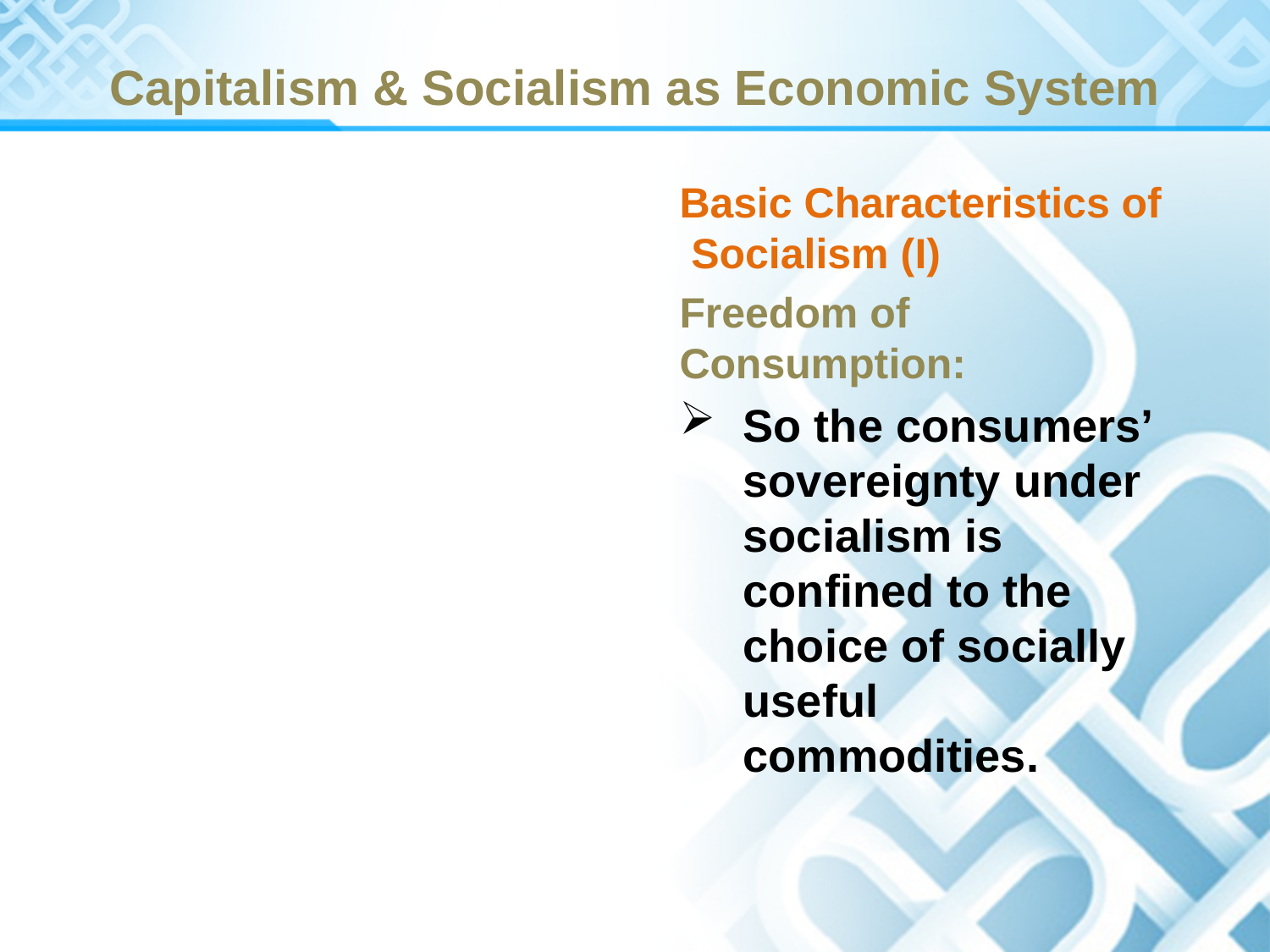

# Capitalism & Socialism as Economic System
Basic Characteristics of  Socialism (I)
Freedom of Consumption:
So the consumers’ sovereignty under socialism is confined to the choice of socially useful commodities.